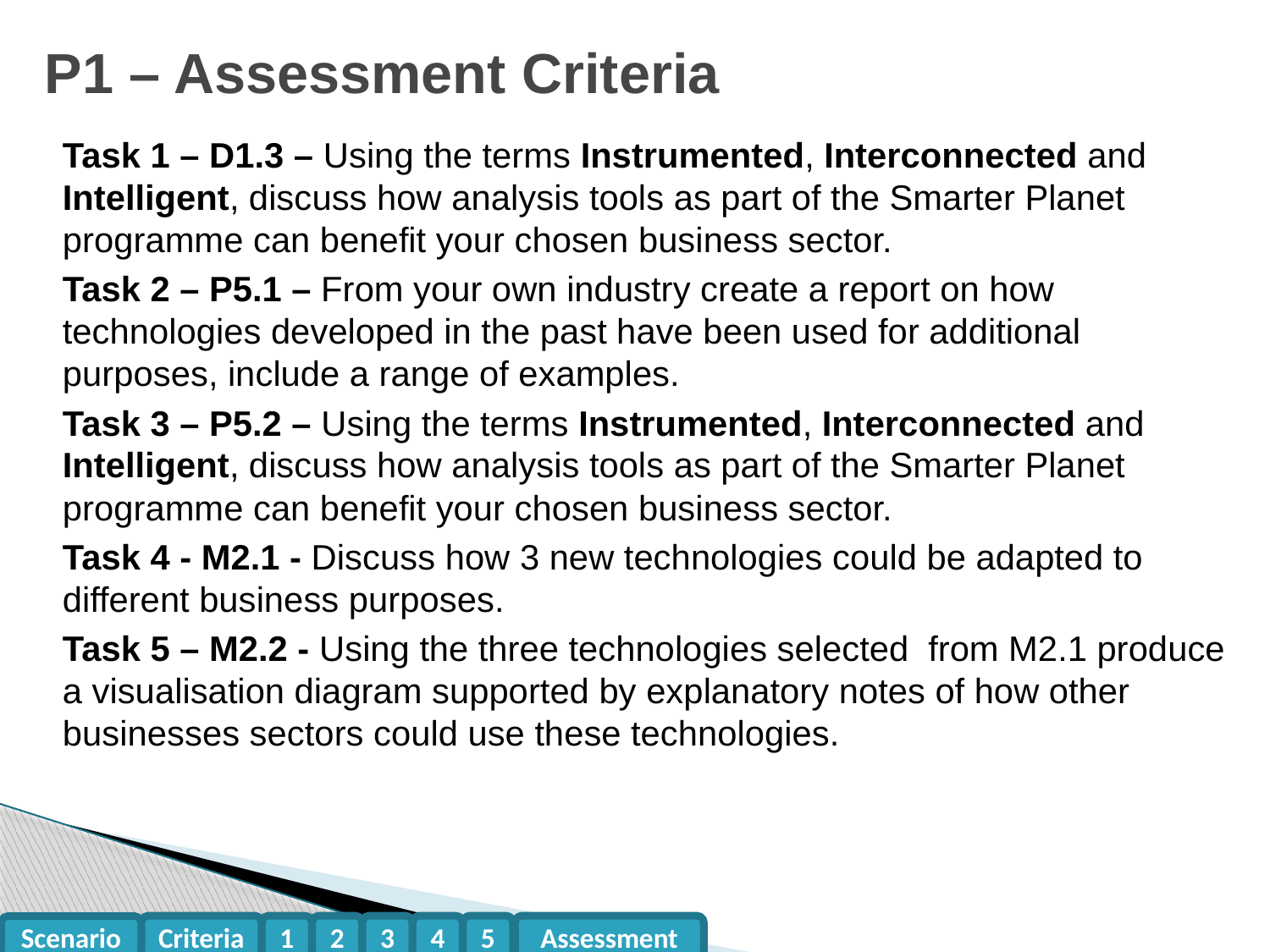

# P1 – Assessment Criteria
Task 1 – D1.3 – Using the terms Instrumented, Interconnected and Intelligent, discuss how analysis tools as part of the Smarter Planet programme can benefit your chosen business sector.
Task 2 – P5.1 – From your own industry create a report on how technologies developed in the past have been used for additional purposes, include a range of examples.
Task 3 – P5.2 – Using the terms Instrumented, Interconnected and Intelligent, discuss how analysis tools as part of the Smarter Planet programme can benefit your chosen business sector.
Task 4 - M2.1 - Discuss how 3 new technologies could be adapted to different business purposes.
Task 5 – M2.2 - Using the three technologies selected  from M2.1 produce a visualisation diagram supported by explanatory notes of how other businesses sectors could use these technologies.